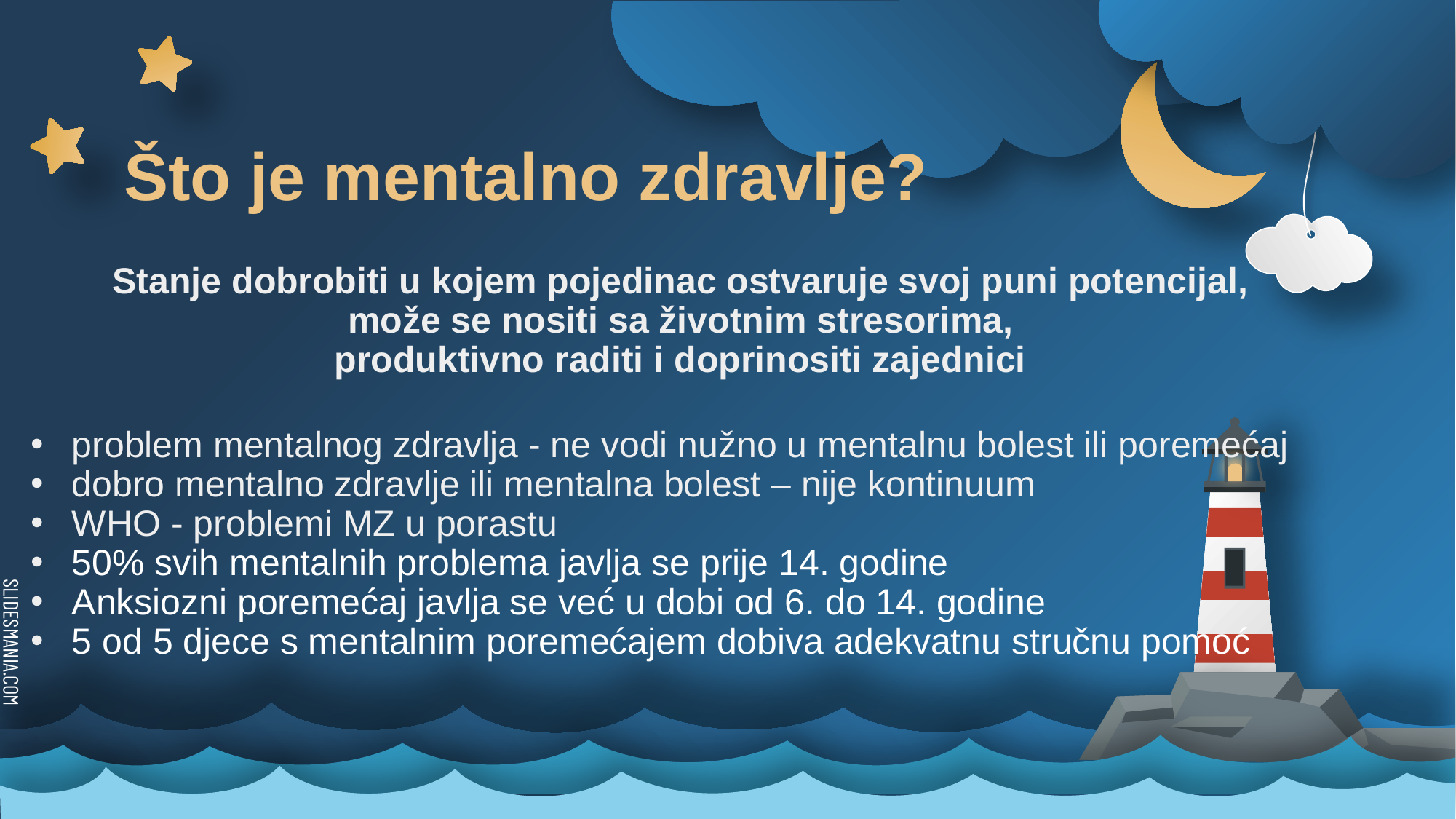

# Što je mentalno zdravlje?

Stanje dobrobiti u kojem pojedinac ostvaruje svoj puni potencijal,
može se nositi sa životnim stresorima,
produktivno raditi i doprinositi zajednici

problem mentalnog zdravlja - ne vodi nužno u mentalnu bolest ili poremećaj
dobro mentalno zdravlje ili mentalna bolest – nije kontinuum
WHO - problemi MZ u porastu
50% svih mentalnih problema javlja se prije 14. godine
Anksiozni poremećaj javlja se već u dobi od 6. do 14. godine
5 od 5 djece s mentalnim poremećajem dobiva adekvatnu stručnu pomoć